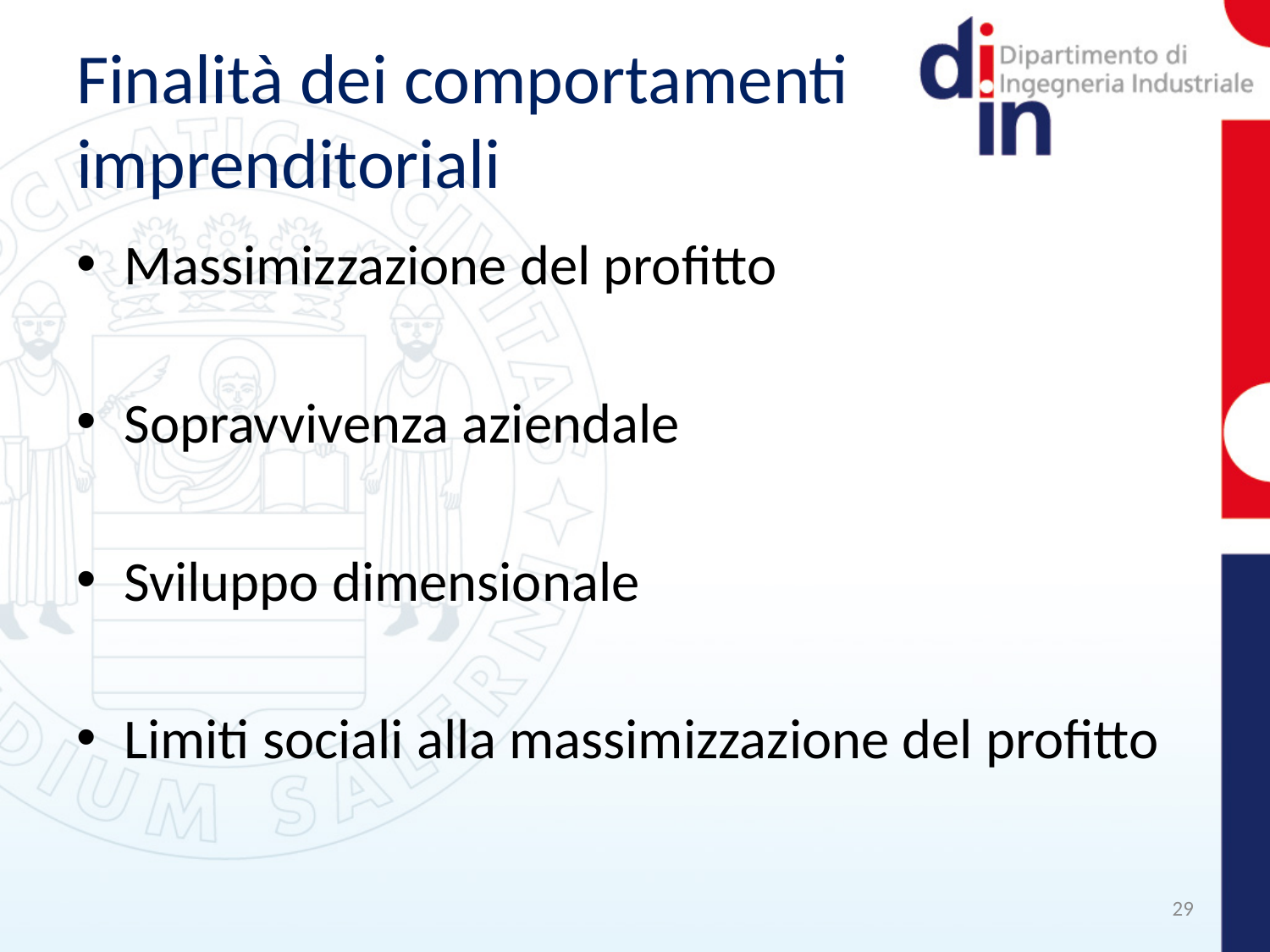

# Finalità dei comportamenti imprenditoriali
Massimizzazione del profitto

Sopravvivenza aziendale

Sviluppo dimensionale

Limiti sociali alla massimizzazione del profitto
29